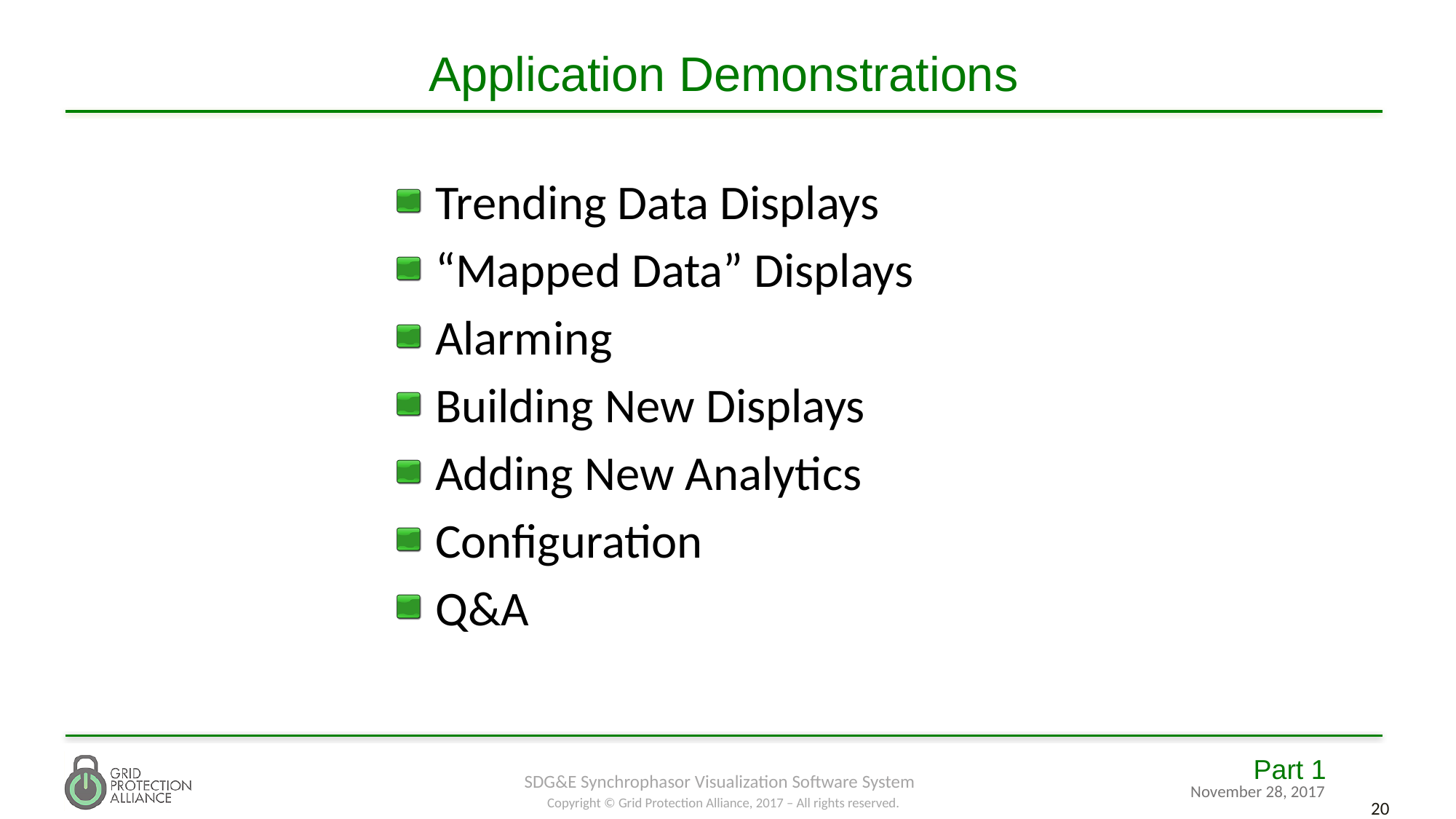

# Application Demonstrations
Trending Data Displays
“Mapped Data” Displays
Alarming
Building New Displays
Adding New Analytics
Configuration
Q&A
Part 1
November 28, 2017
SDG&E Synchrophasor Visualization Software System